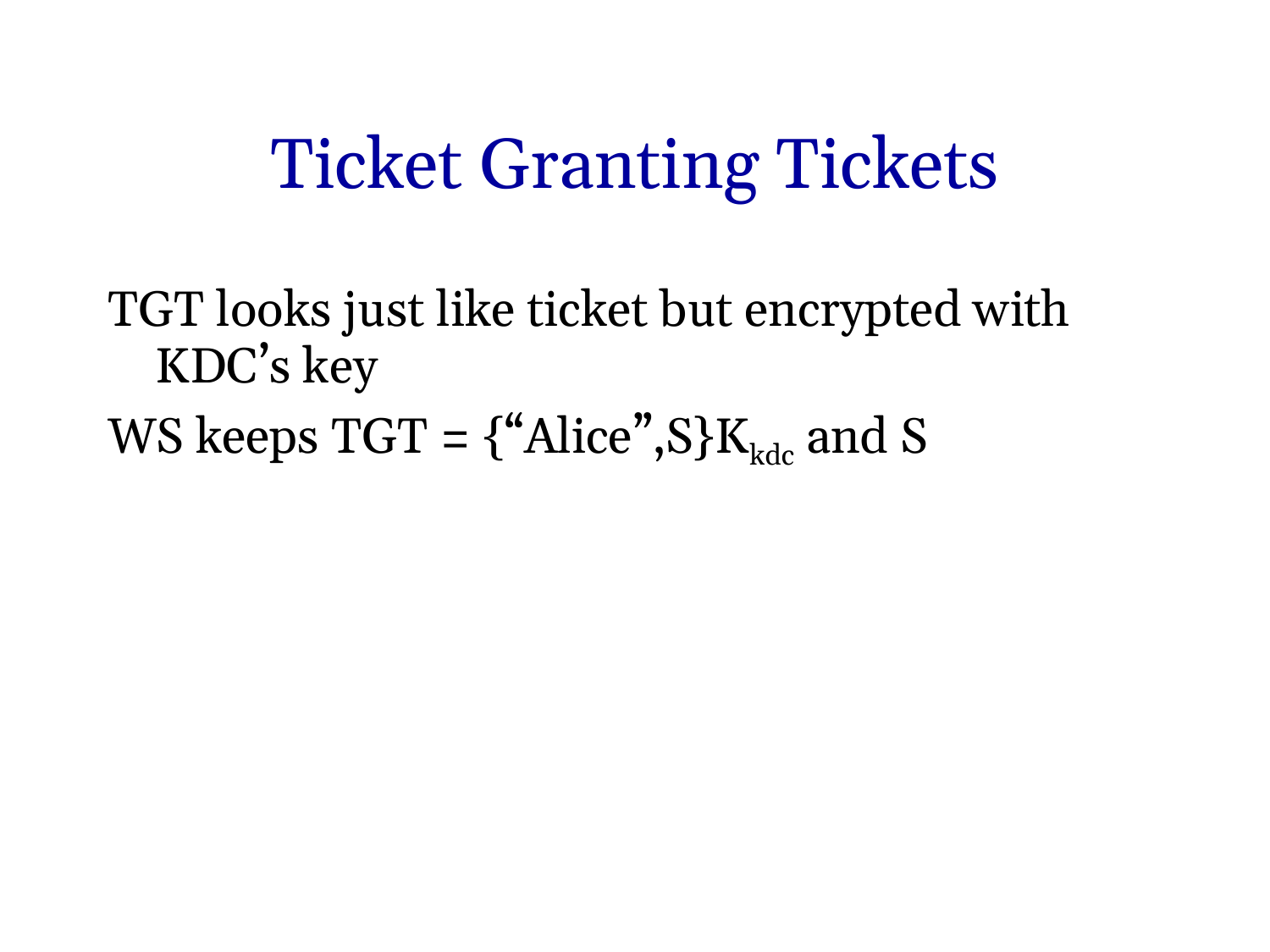

# Ticket Granting Tickets
TGT looks just like ticket but encrypted with KDC’s key
WS keeps TGT = {“Alice”,S}Kkdc and S